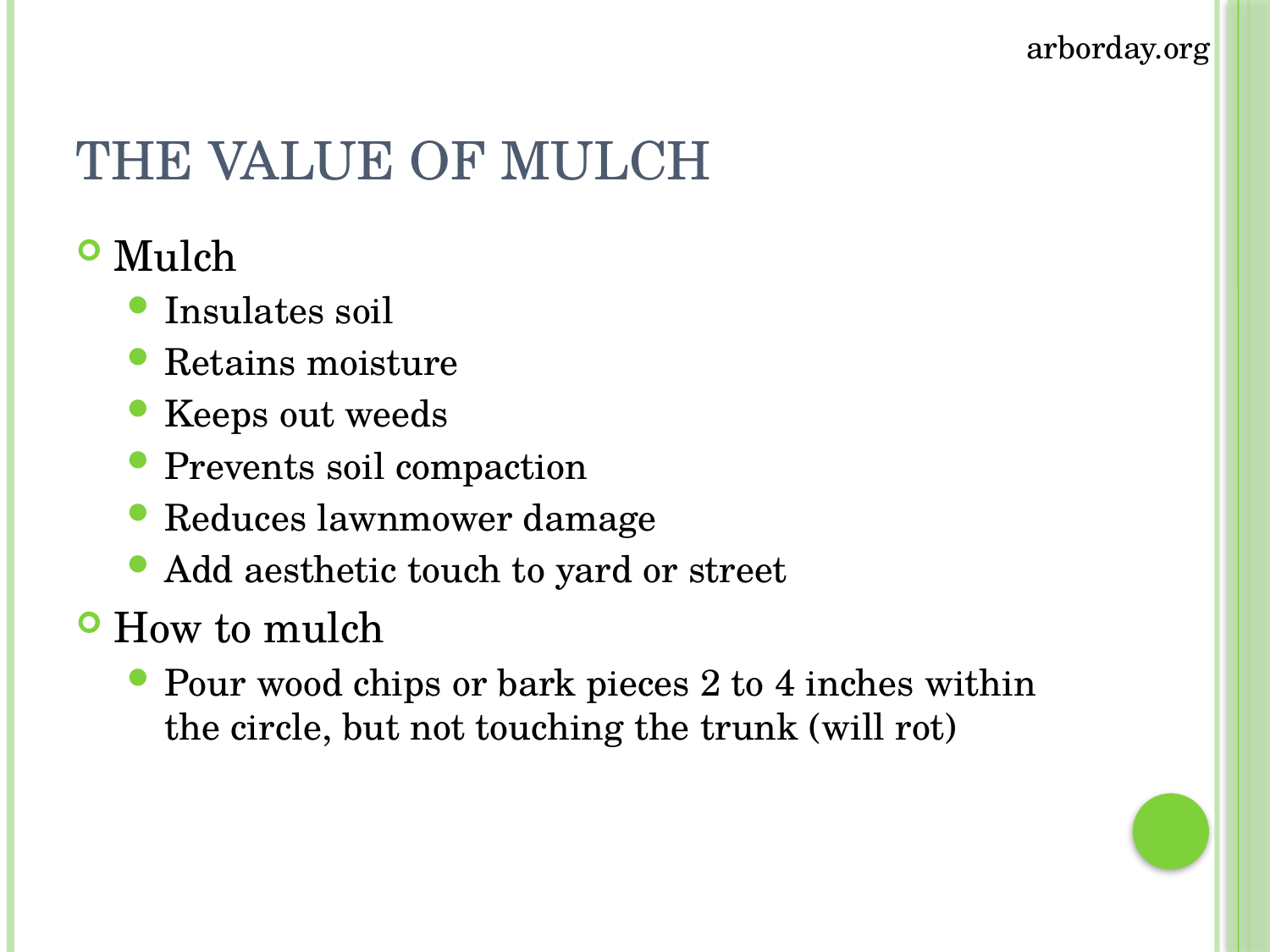

arborday.org
# The value of mulch
Mulch
Insulates soil
Retains moisture
Keeps out weeds
Prevents soil compaction
Reduces lawnmower damage
Add aesthetic touch to yard or street
How to mulch
Pour wood chips or bark pieces 2 to 4 inches within the circle, but not touching the trunk (will rot)